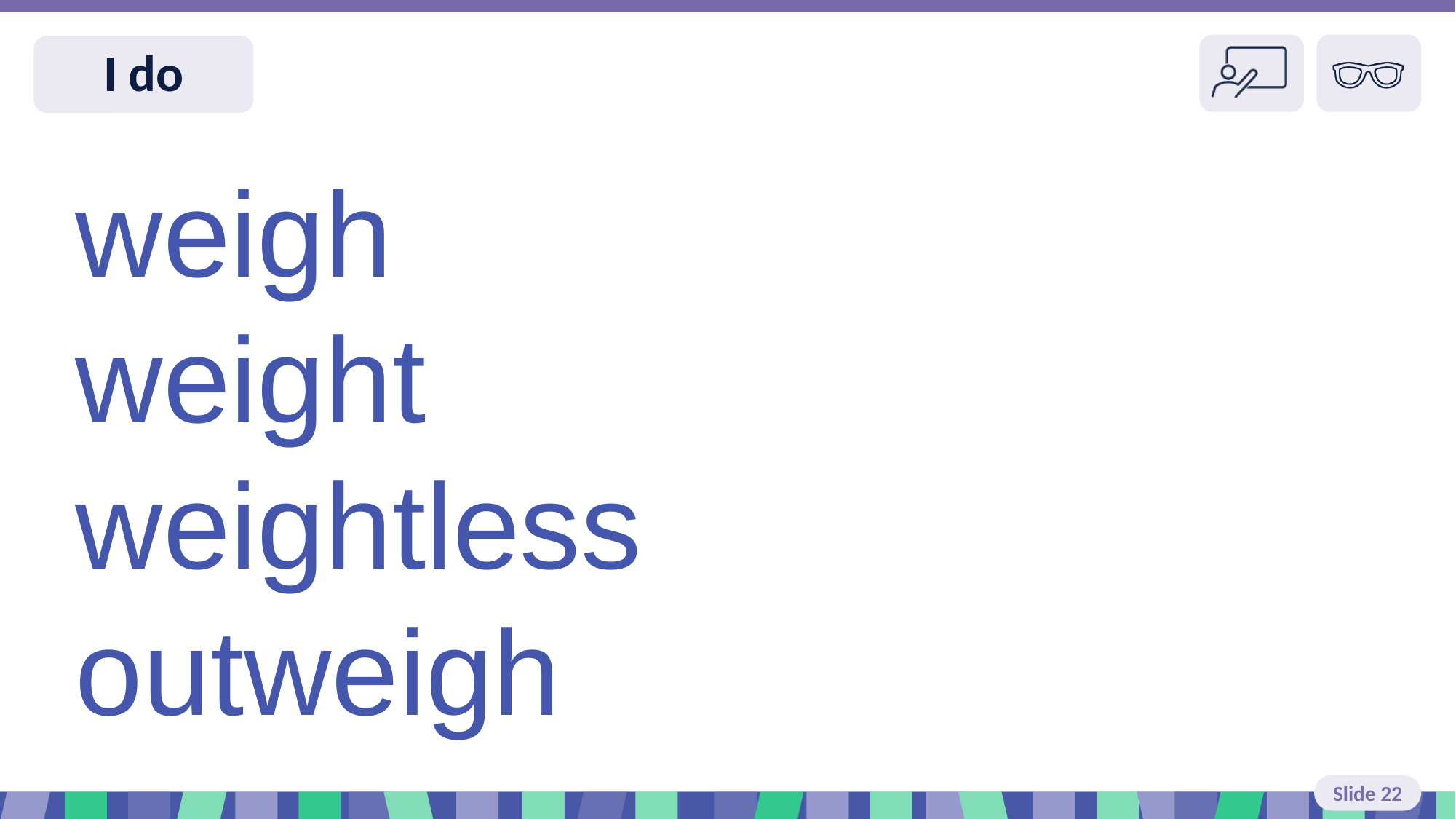

Slide 22 I do
weigh
weight
weightless
outweigh